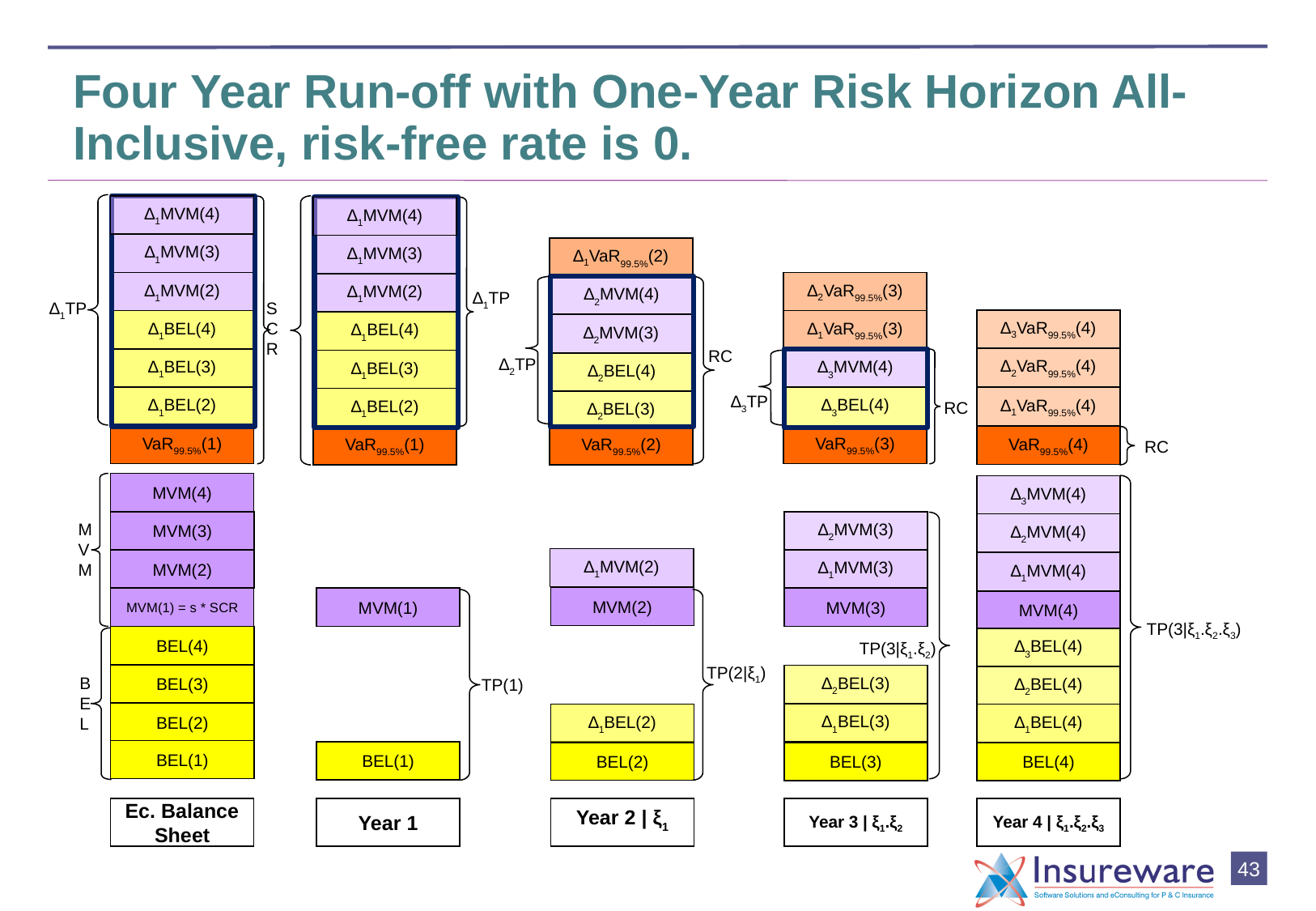

# Four Year Run-off with One-Year Risk Horizon All-Inclusive, risk-free rate is 0.

∆1MVM(4)

∆1MVM(4)

∆1MVM(3)
∆1MVM(3)
∆1VaR99.5%(2)
∆1MVM(2)
∆2VaR99.5%(3)
∆1MVM(2)
∆2MVM(4)

∆1TP
∆1TP
SCR

∆3VaR99.5%(4)
∆1BEL(4)
∆1VaR99.5%(3)
∆1BEL(4)
∆2MVM(3)
RC

∆2TP
∆2VaR99.5%(4)

∆1BEL(3)
∆3MVM(4)
∆1BEL(3)

∆2BEL(4)
∆3TP

∆1BEL(2)
∆3BEL(4)
∆1VaR99.5%(4)
∆1BEL(2)
∆2BEL(3)
RC

VaR99.5%(1)
VaR99.5%(3)
VaR99.5%(4)

VaR99.5%(1)
VaR99.5%(2)
RC

MVM(4)

∆3MVM(4)
MVM(3)
∆2MVM(3)

M
V
M

∆2MVM(4)
∆1MVM(2)
MVM(2)
∆1MVM(3)
∆1MVM(4)
MVM(2)
MVM(1)
MVM(3)
MVM(1) = s * SCR

MVM(4)
TP(3|ξ1.ξ2.ξ3)
BEL(4)

∆3BEL(4)
TP(3|ξ1.ξ2)
TP(2|ξ1)
BEL(3)
∆2BEL(3)
∆2BEL(4)
B
E
L

 TP(1)
BEL(2)
∆1BEL(3)
∆1BEL(2)
∆1BEL(4)
BEL(1)
BEL(1)
BEL(2)
BEL(3)
BEL(4)
Ec. Balance Sheet
Year 1
Year 2 | ξ1
Year 3 | ξ1.ξ2
Year 4 | ξ1.ξ2.ξ3
43